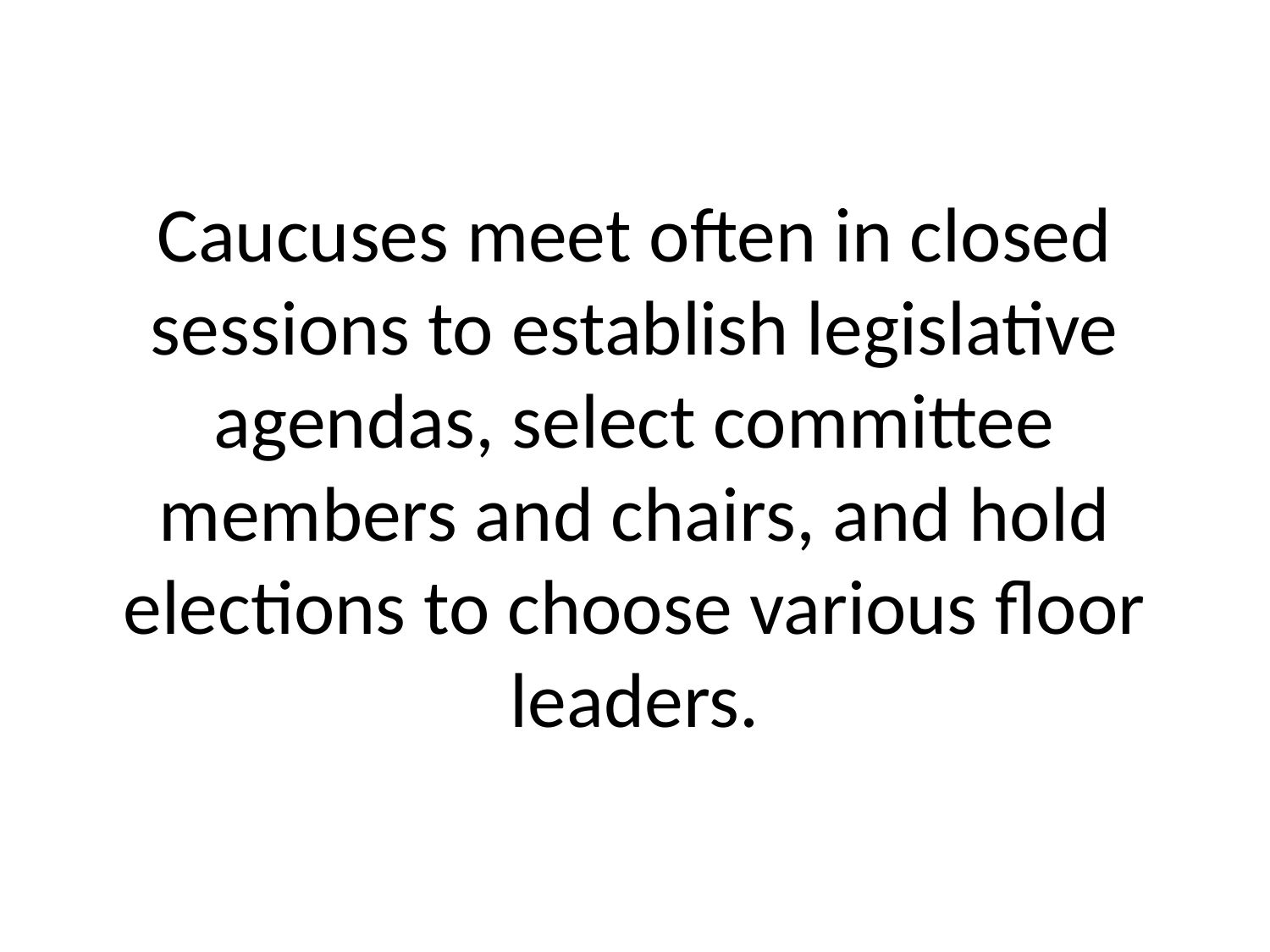

# Caucuses meet often in closed sessions to establish legislative agendas, select committee members and chairs, and hold elections to choose various floor leaders.